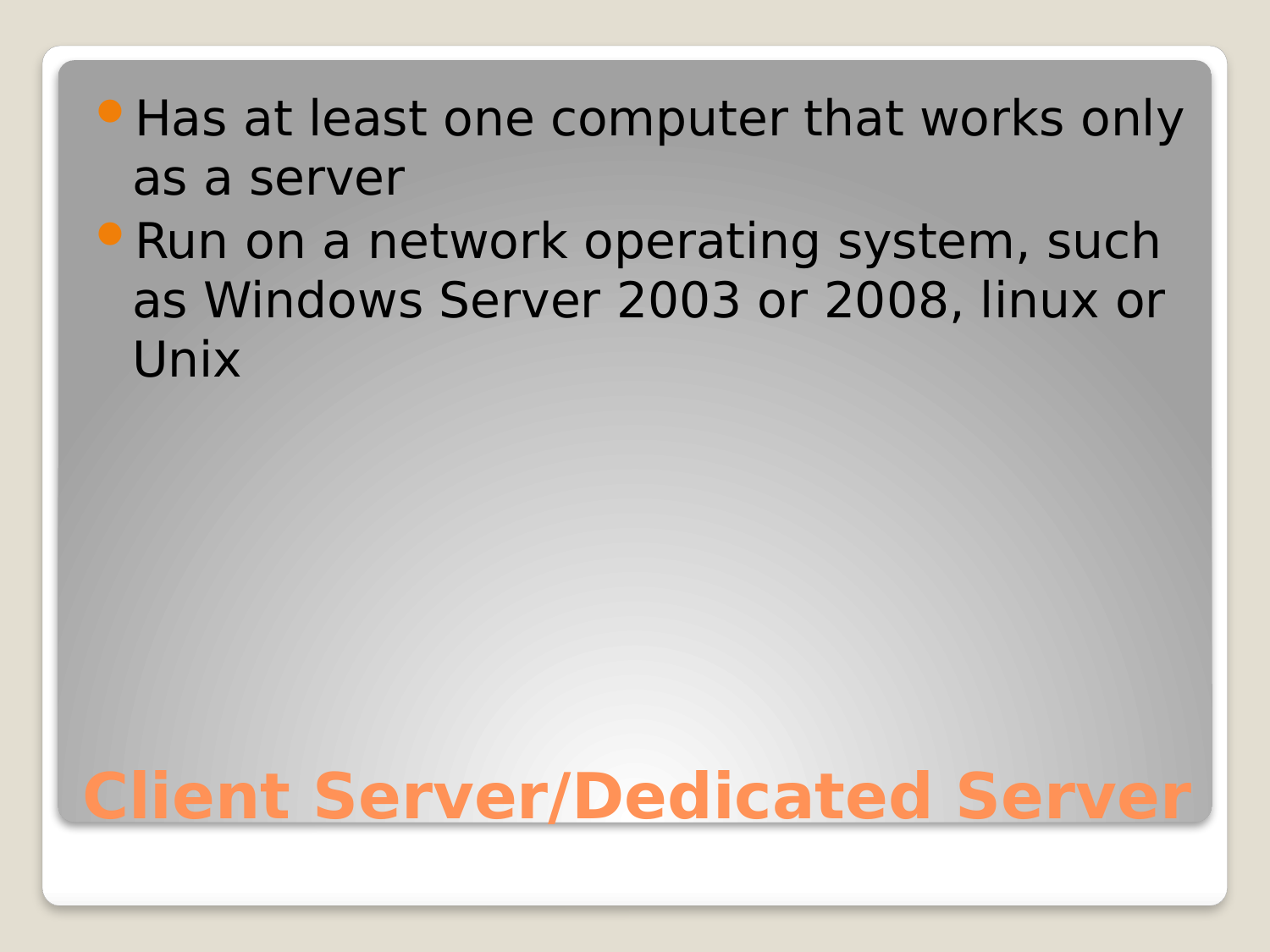

Has at least one computer that works only as a server
Run on a network operating system, such as Windows Server 2003 or 2008, linux or Unix

# Client Server/Dedicated Server